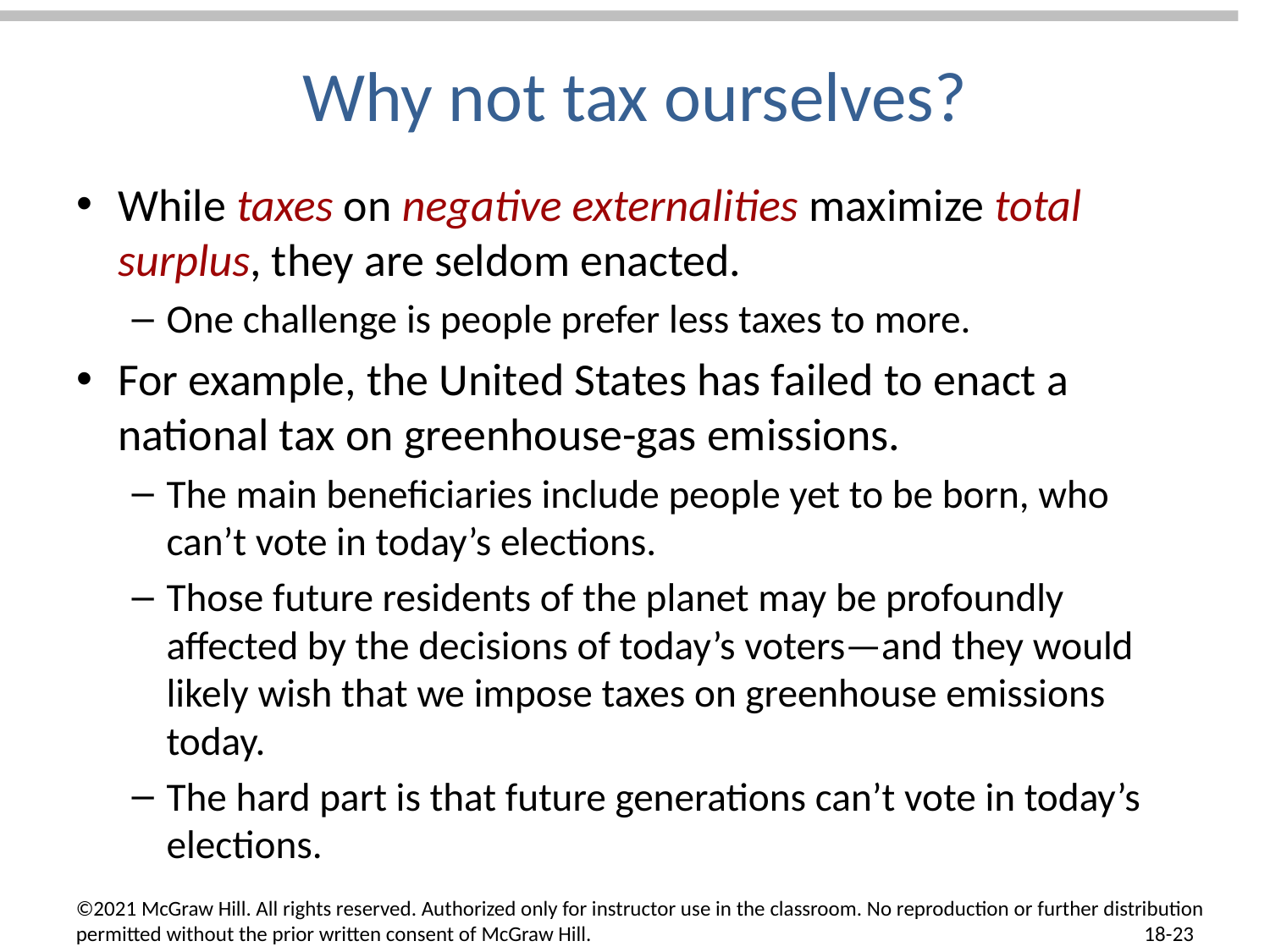

# Why not tax ourselves?
While taxes on negative externalities maximize total surplus, they are seldom enacted.
One challenge is people prefer less taxes to more.
For example, the United States has failed to enact a national tax on greenhouse-gas emissions.
The main beneficiaries include people yet to be born, who can’t vote in today’s elections.
Those future residents of the planet may be profoundly affected by the decisions of today’s voters—and they would likely wish that we impose taxes on greenhouse emissions today.
The hard part is that future generations can’t vote in today’s elections.